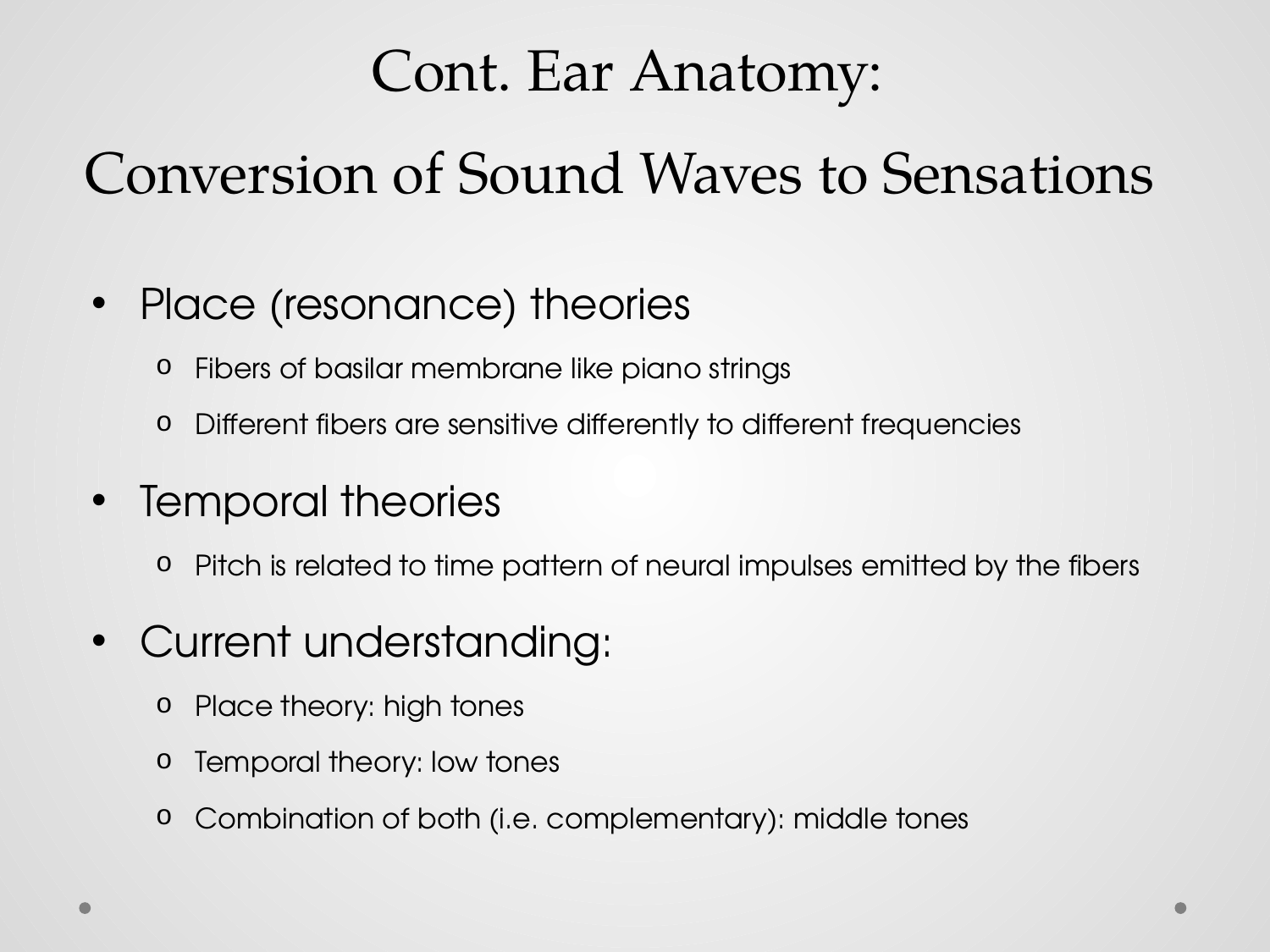

# Cont. Ear Anatomy: Conversion of Sound Waves to Sensations

Place (resonance) theories
Fibers of basilar membrane like piano strings
Different fibers are sensitive differently to different frequencies
Temporal theories
Pitch is related to time pattern of neural impulses emitted by the fibers
Current understanding:
Place theory: high tones
Temporal theory: low tones
Combination of both (i.e. complementary): middle tones
                                                          12